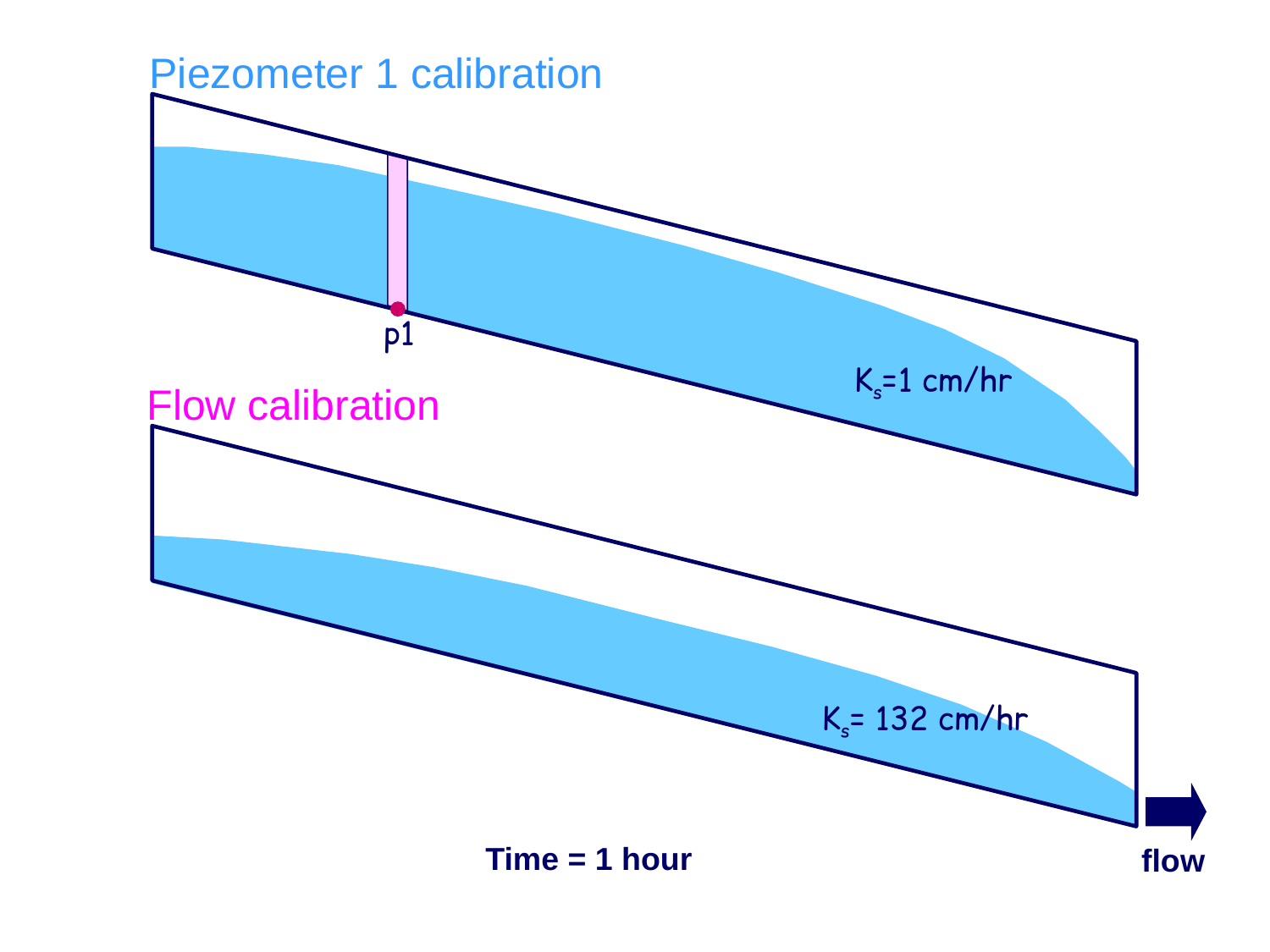

Piezometer 1 calibration

p1
Ks=1 cm/hr
Flow calibration

Ks= 132 cm/hr

Time = 1 hour
flow